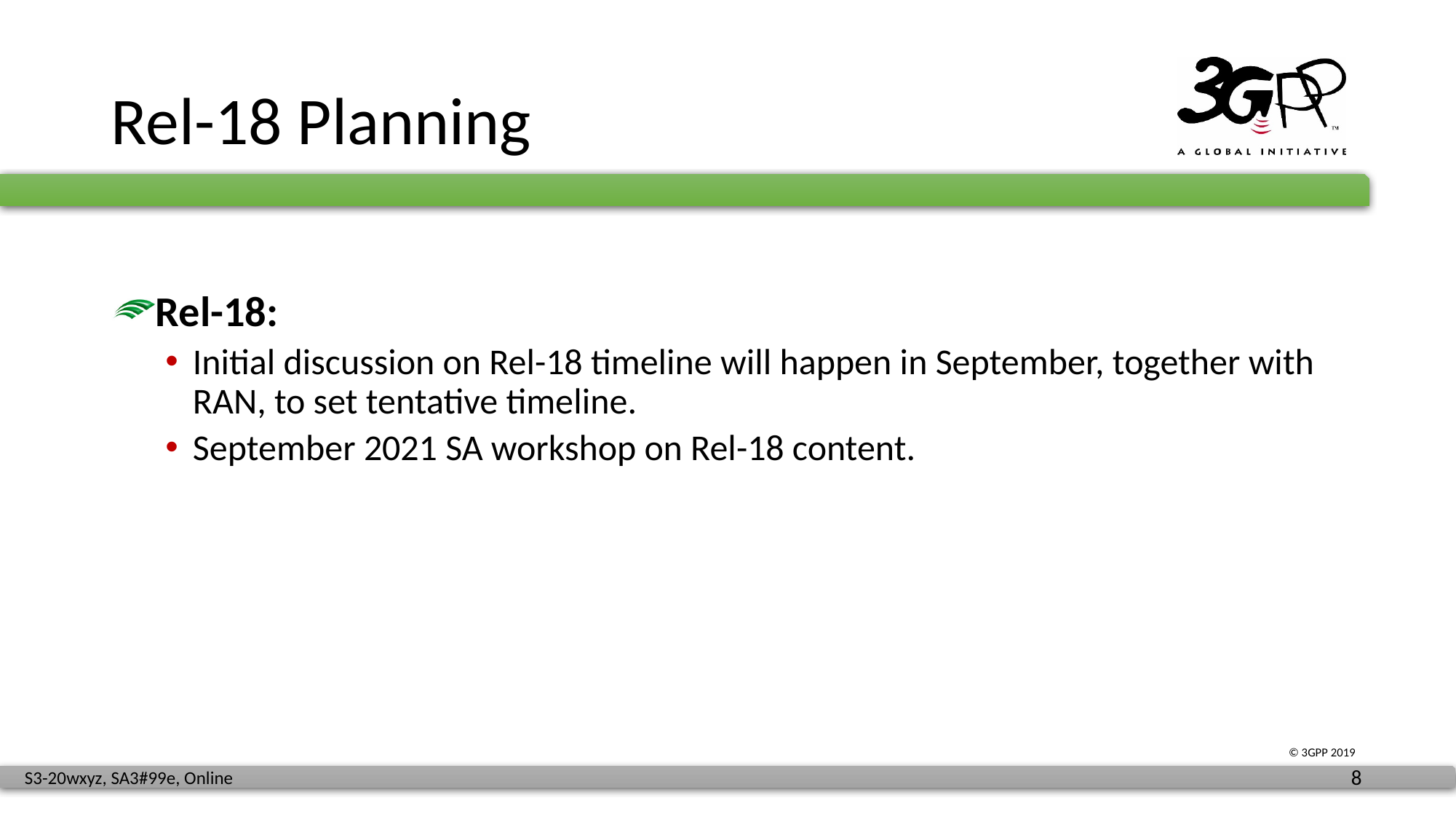

# Rel-18 Planning

Rel-18:
Initial discussion on Rel-18 timeline will happen in September, together with RAN, to set tentative timeline.
September 2021 SA workshop on Rel-18 content.